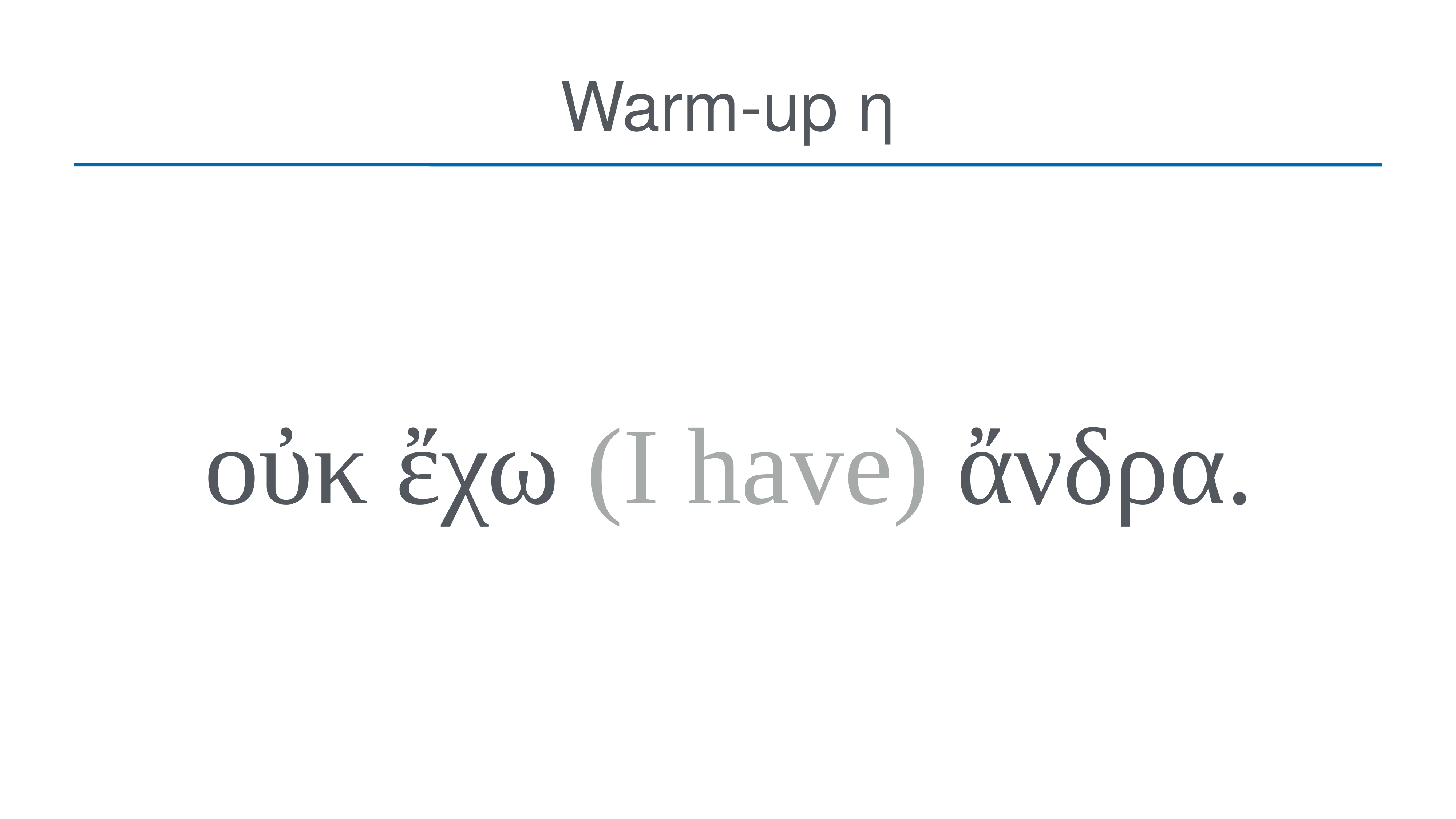

# Warm-up η
οὐκ ἔχω (I have) ἄνδρα.